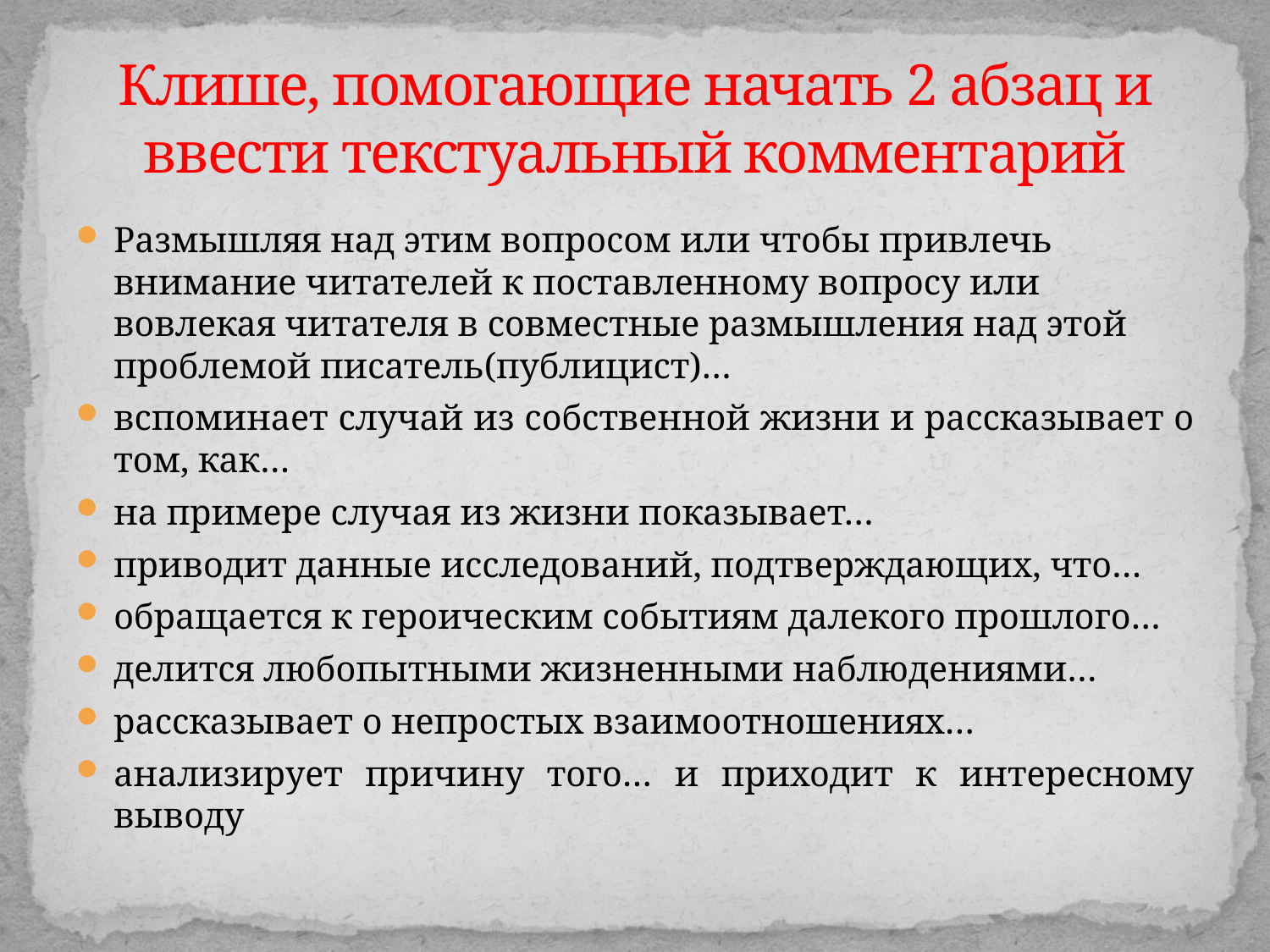

# Клише, помогающие начать 2 абзац и ввести текстуальный комментарий
Размышляя над этим вопросом или чтобы привлечь внимание читателей к поставленному вопросу или вовлекая читателя в совместные размышления над этой проблемой писатель(публицист)…
вспоминает случай из собственной жизни и рассказывает о том, как…
на примере случая из жизни показывает…
приводит данные исследований, подтверждающих, что…
обращается к героическим событиям далекого прошлого…
делится любопытными жизненными наблюдениями…
рассказывает о непростых взаимоотношениях…
анализирует причину того… и приходит к интересному выводу